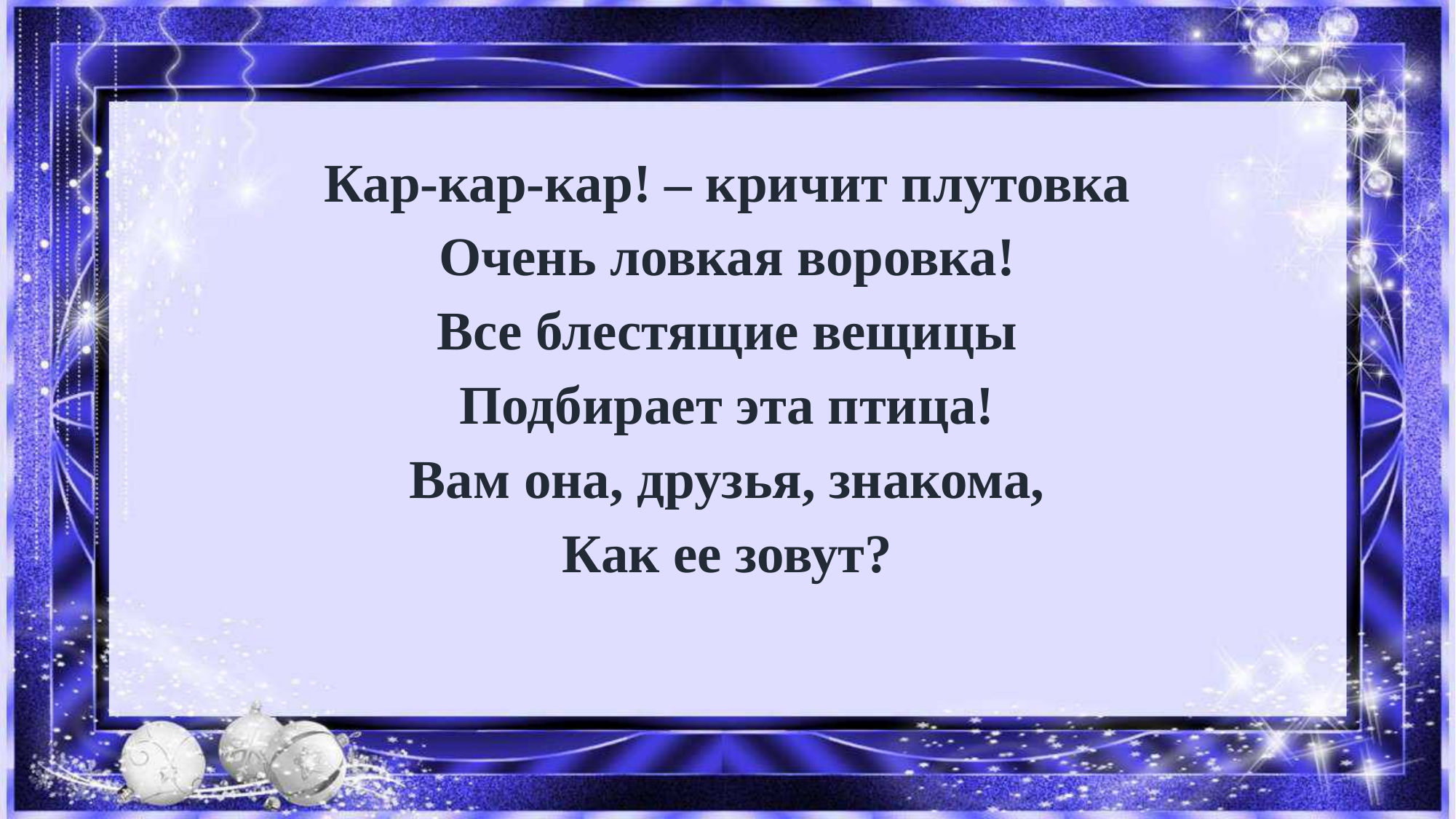

Кар-кар-кар! – кричит плутовка
Очень ловкая воровка!
Все блестящие вещицы
Подбирает эта птица!
Вам она, друзья, знакома,
Как ее зовут?